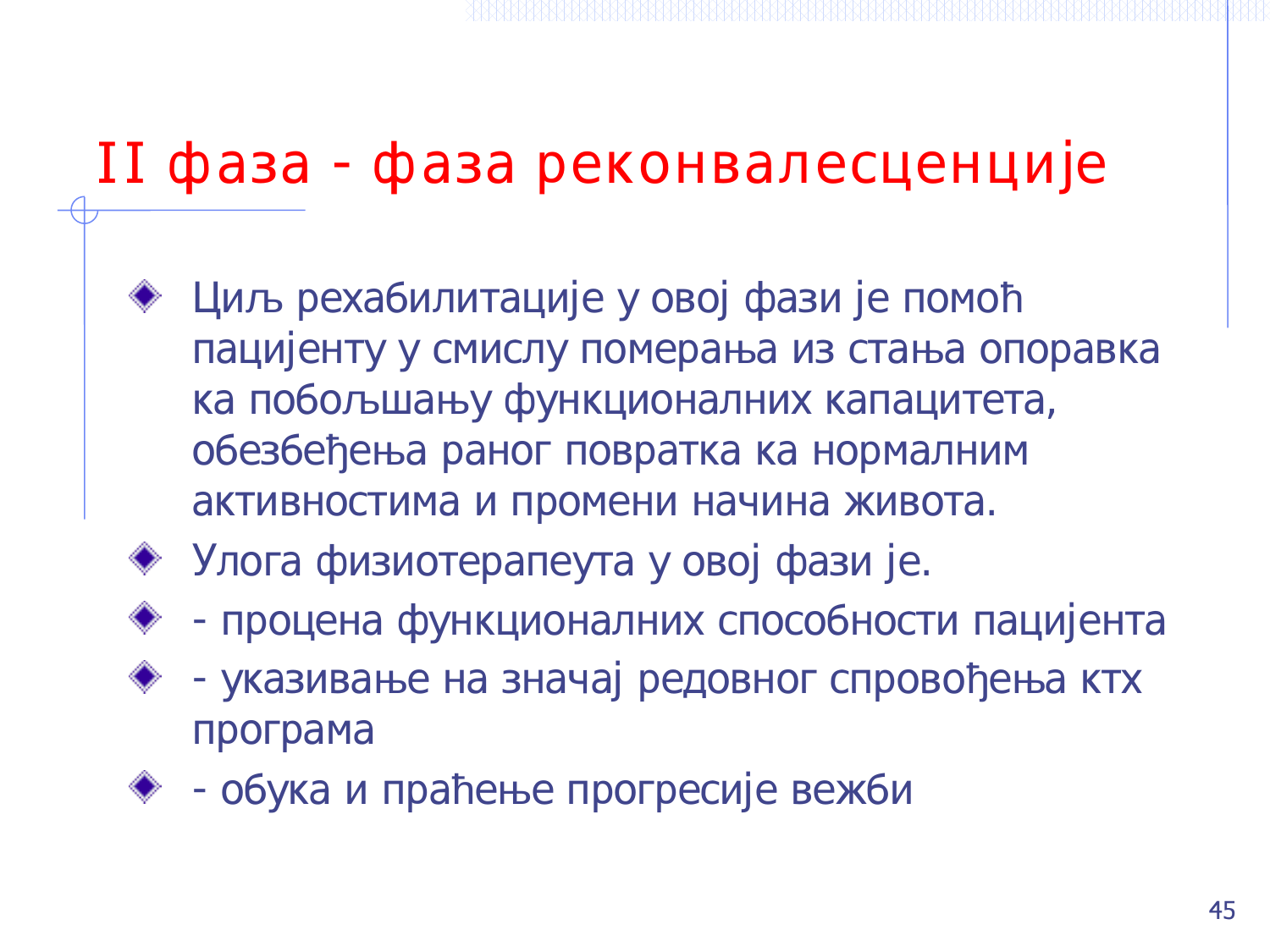

# II фаза - фаза реконвалесценције
Циљ рехабилитације у овој фази је помоћ пацијенту у смислу померања из стања опоравка ка побољшању функционалних капацитета, обезбеђења раног повратка ка нормалним активностима и промени начина живота.
Улога физиотерапеута у овој фази је.
- процена функционалних способности пацијента
- указивање на значај редовног спровођења ктх програма
- обука и праћење прогресије вежби
45